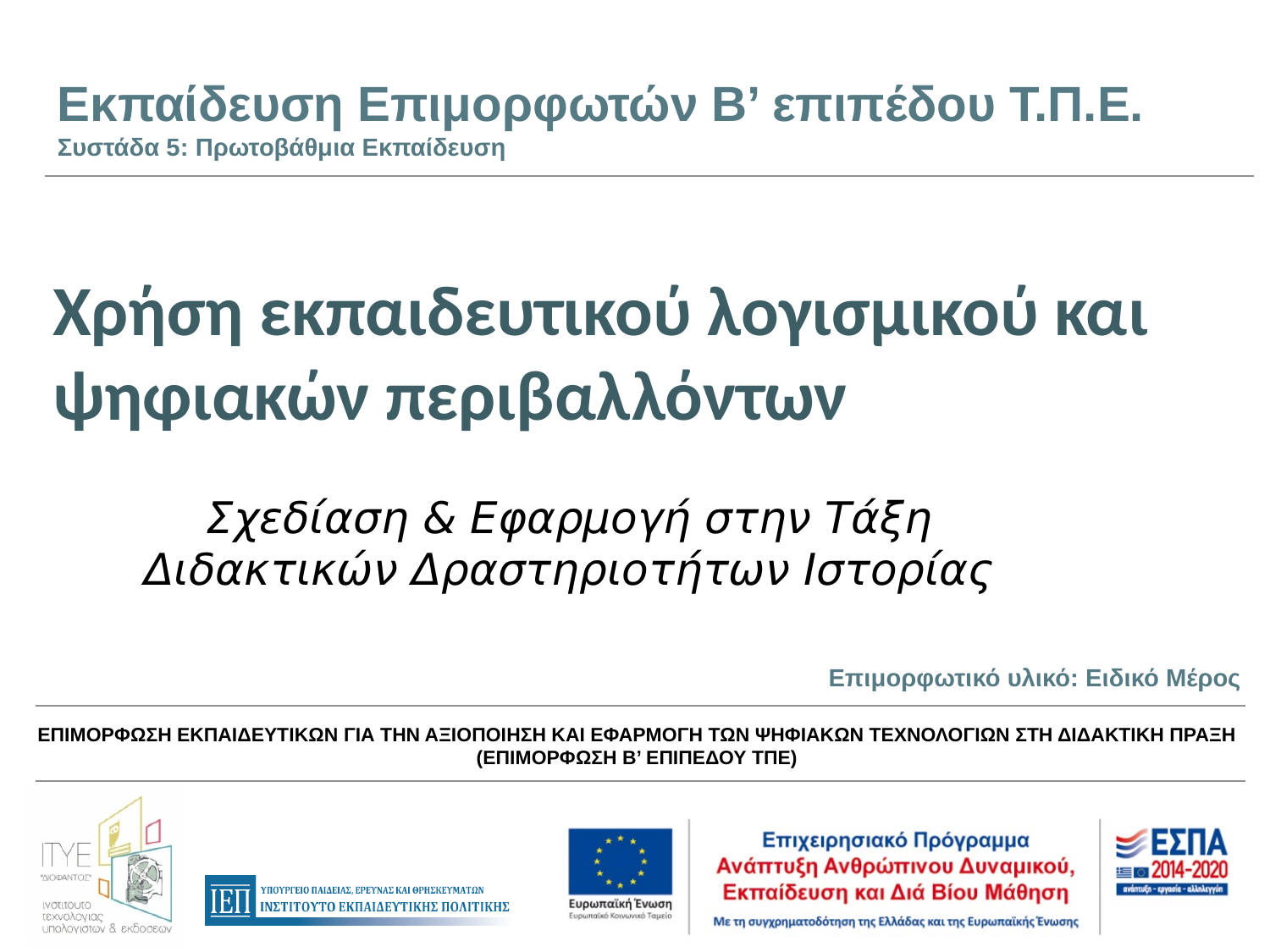

# Χρήση εκπαιδευτικού λογισμικού και ψηφιακών περιβαλλόντων
Σχεδίαση & Εφαρμογή στην Τάξη Διδακτικών Δραστηριοτήτων Ιστορίας